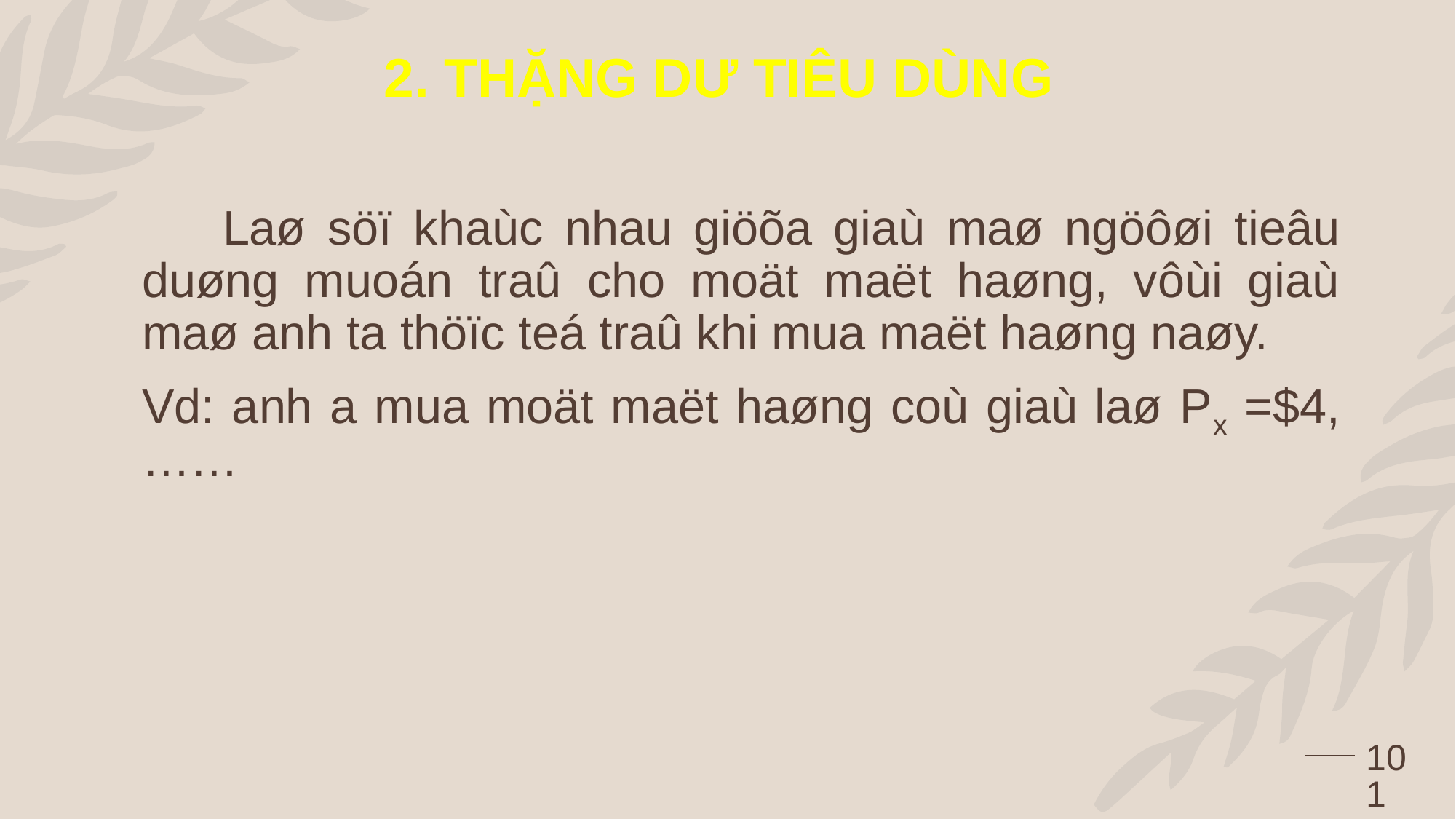

2. THẶNG DƯ TIÊU DÙNG
#
     Laø söï khaùc nhau giöõa giaù maø ngöôøi tieâu duøng muoán traû cho moät maët haøng, vôùi giaù maø anh ta thöïc teá traû khi mua maët haøng naøy.
	Vd: anh a mua moät maët haøng coù giaù laø Px =$4,……

101